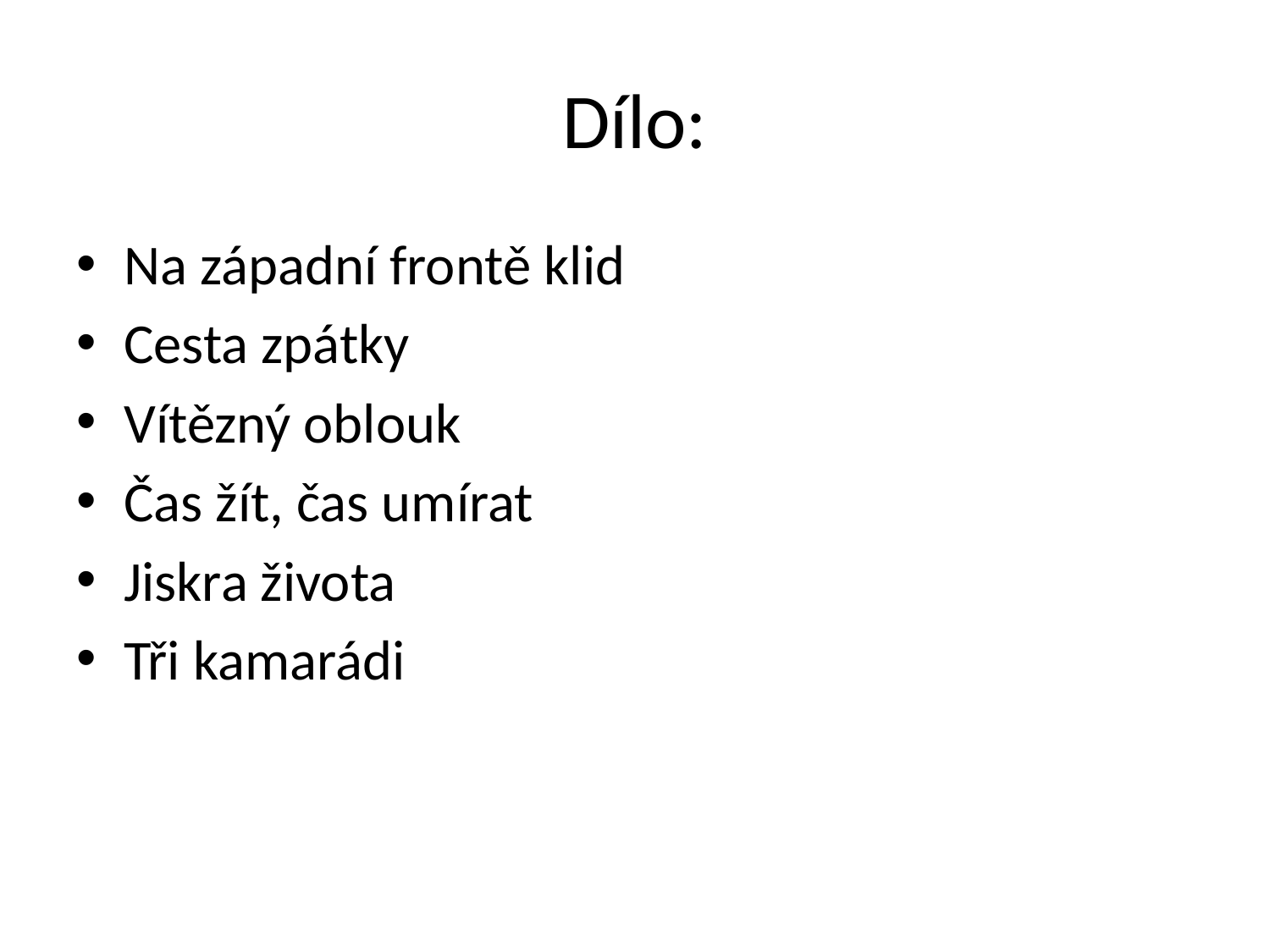

# Dílo:
Na západní frontě klid
Cesta zpátky
Vítězný oblouk
Čas žít, čas umírat
Jiskra života
Tři kamarádi